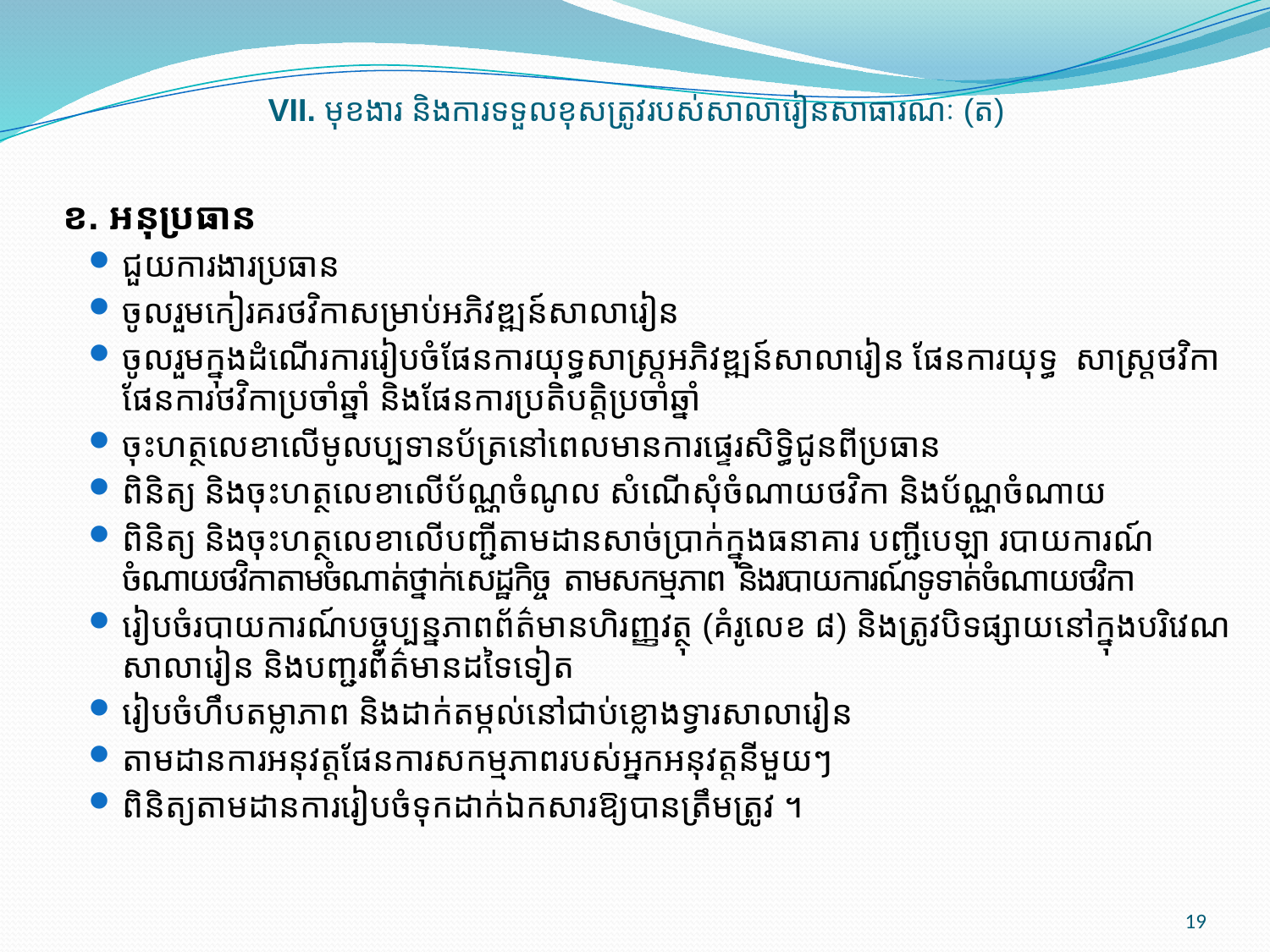

# VII. មុខងារ និងការទទួលខុសត្រូវរបស់សាលារៀនសាធារណៈ (ត)
   ខ. អនុប្រធាន
ជួយការងារប្រធាន
ចូលរួមកៀរគរថវិកាសម្រាប់អភិវឌ្ឍន៍សាលារៀន
ចូលរួមក្នុងដំណើរការរៀបចំផែនការយុទ្ធសាស្ត្រអភិវឌ្ឍន៍សាលារៀន ផែនការយុទ្ធ  សាស្ត្រថវិកា ផែនការថវិកាប្រចាំឆ្នាំ និងផែនការប្រតិបត្តិប្រចាំឆ្នាំ
ចុះហត្ថលេខាលើមូលប្បទានប័ត្រនៅពេលមានការផ្ទេរសិទ្ធិជូនពីប្រធាន
ពិនិត្យ និងចុះហត្ថលេខាលើប័ណ្ណចំណូល សំណើសុំចំណាយថវិកា និងប័ណ្ណចំណាយ
ពិនិត្យ និងចុះហត្ថលេខាលើបញ្ជីតាមដានសាច់ប្រាក់ក្នុងធនាគារ បញ្ជីបេឡា របាយការណ៍ចំណាយថវិកាតាមចំណាត់ថ្នាក់សេដ្ឋកិច្ច  តាមសកម្មភាព  និងរបាយការណ៍ទូទាត់ចំណាយថវិកា
រៀបចំរបាយការណ៍បច្ចុប្បន្នភាពព័ត៌មានហិរញ្ញវត្ថុ (គំរូលេខ ៨) និងត្រូវបិទផ្សាយនៅក្នុងបរិវេណសាលារៀន និងបញ្ជរព័ត៌មានដទៃទៀត
រៀបចំហឹបតម្លាភាព និងដាក់តម្កល់នៅជាប់ខ្លោងទ្វារសាលារៀន
តាមដានការអនុវត្តផែនការសកម្មភាពរបស់អ្នកអនុវត្តនីមួយៗ
ពិនិត្យតាមដានការរៀបចំទុកដាក់ឯកសារឱ្យបានត្រឹមត្រូវ ។

19